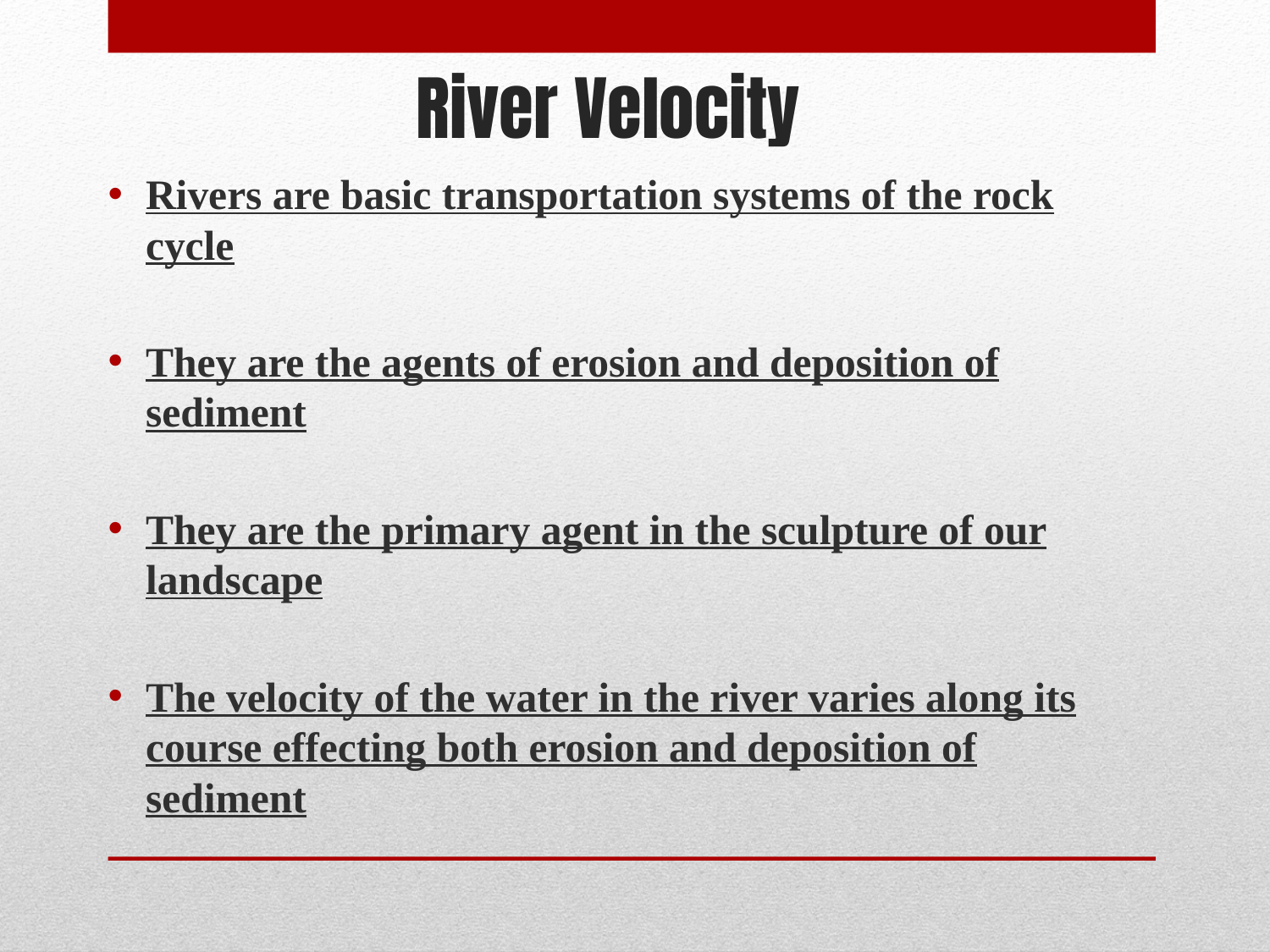

River Velocity
Rivers are basic transportation systems of the rock cycle

They are the agents of erosion and deposition of sediment

They are the primary agent in the sculpture of our landscape

The velocity of the water in the river varies along its course effecting both erosion and deposition of sediment